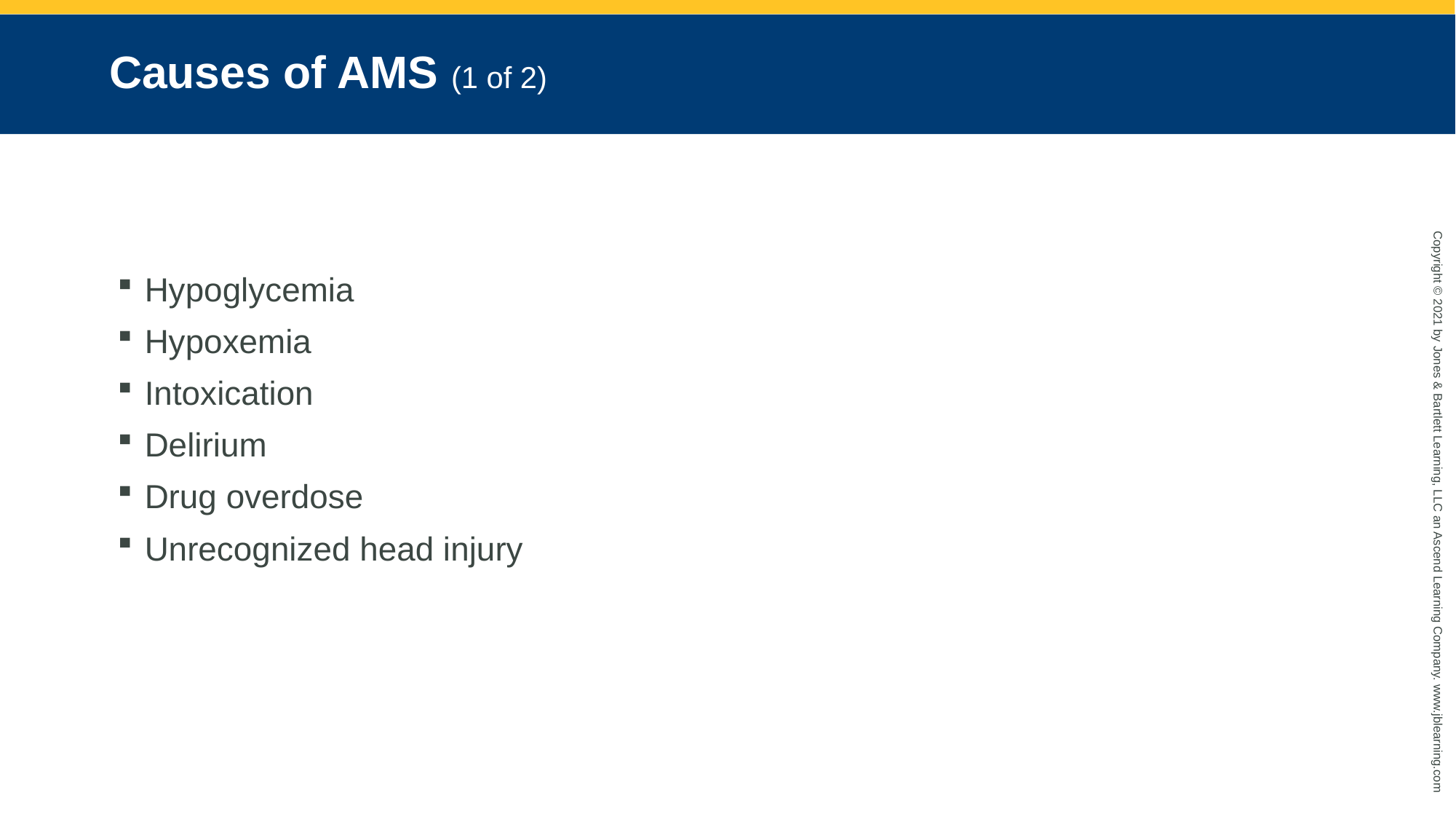

# Causes of AMS (1 of 2)
Hypoglycemia
Hypoxemia
Intoxication
Delirium
Drug overdose
Unrecognized head injury